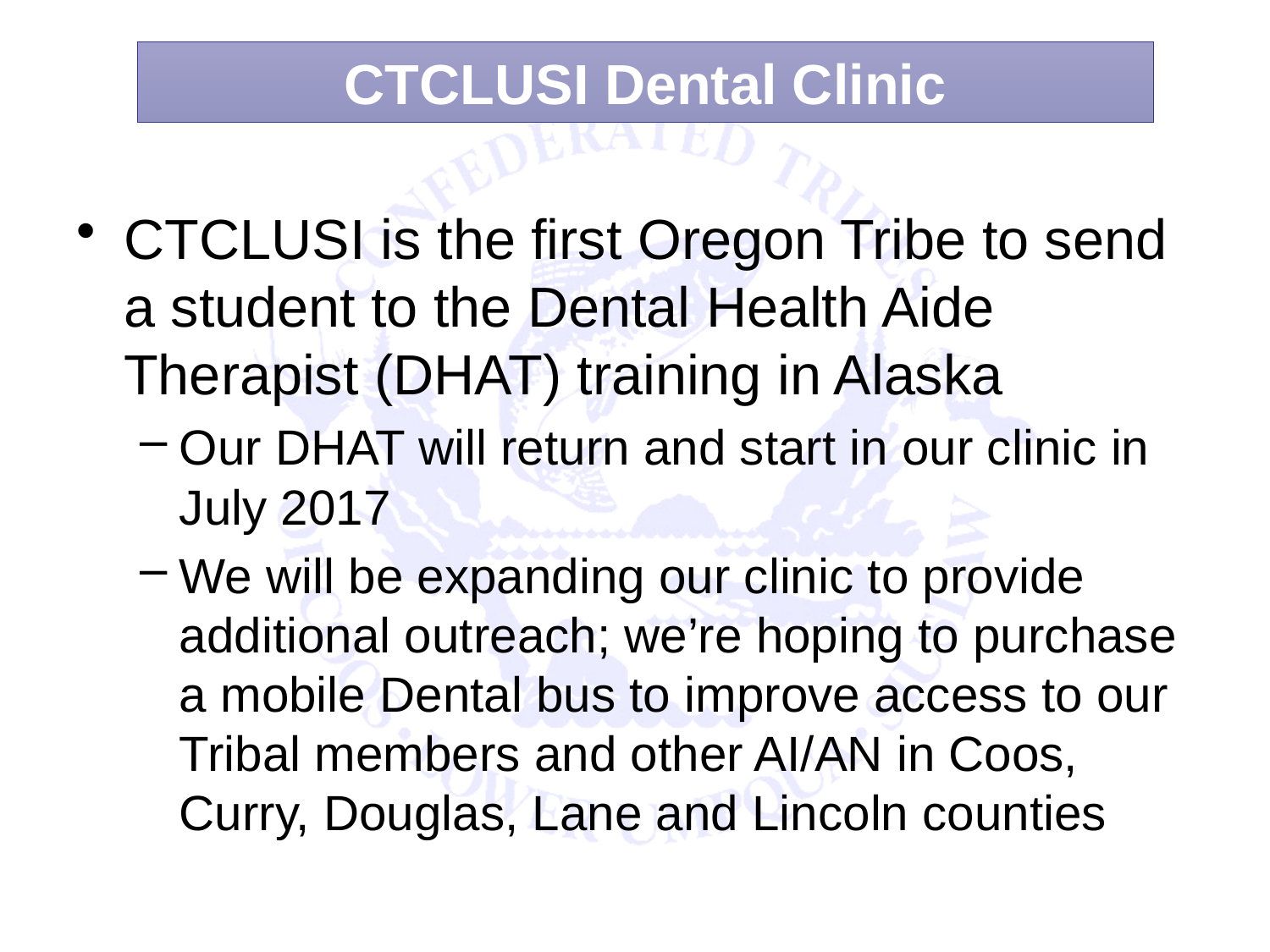

CTCLUSI Dental Clinic
CTCLUSI is the first Oregon Tribe to send a student to the Dental Health Aide Therapist (DHAT) training in Alaska
Our DHAT will return and start in our clinic in July 2017
We will be expanding our clinic to provide additional outreach; we’re hoping to purchase a mobile Dental bus to improve access to our Tribal members and other AI/AN in Coos, Curry, Douglas, Lane and Lincoln counties